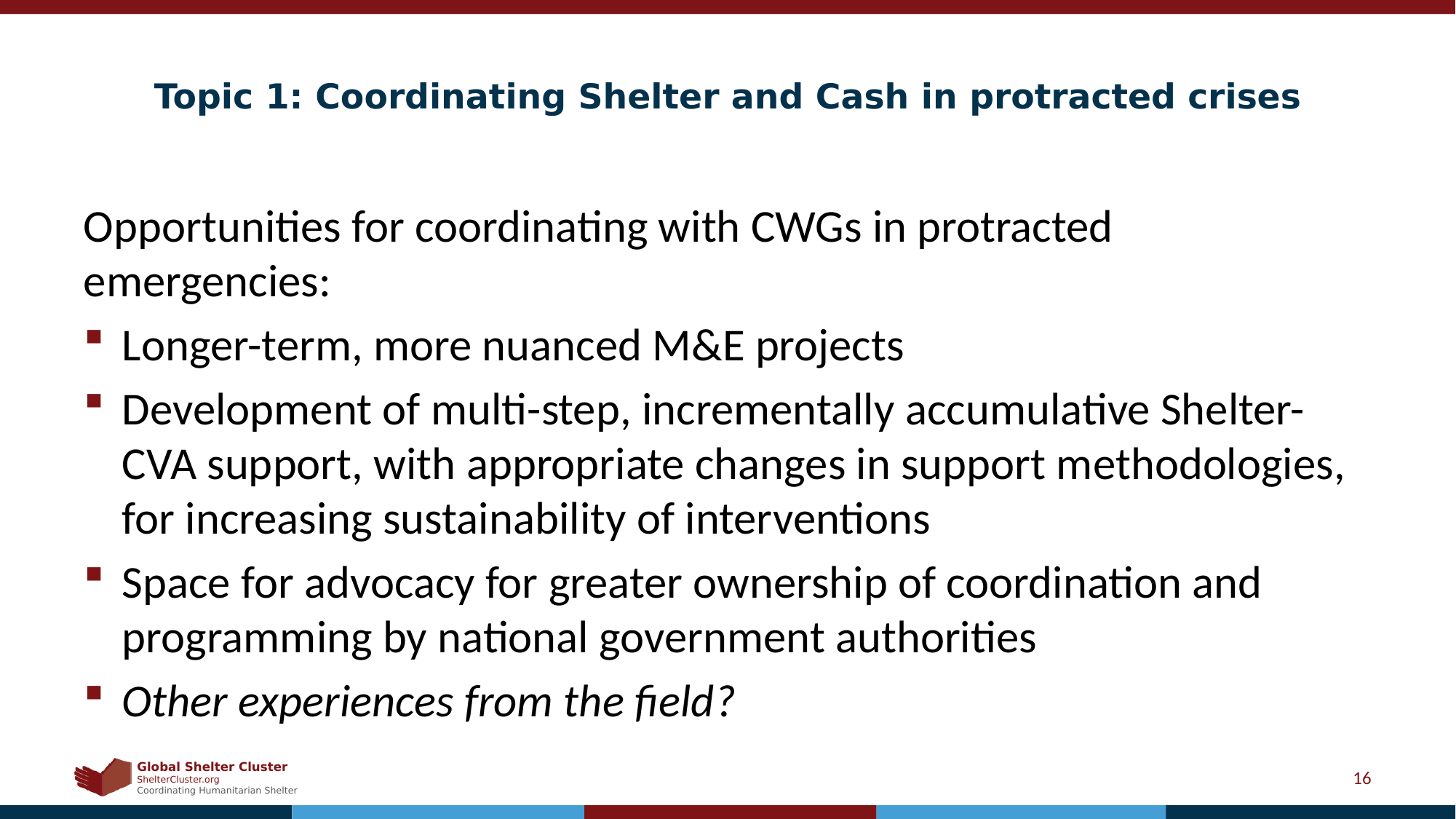

# Topic 1: Coordinating Shelter and Cash in protracted crises
Opportunities for coordinating with CWGs in protracted emergencies:
Longer-term, more nuanced M&E projects
Development of multi-step, incrementally accumulative Shelter-CVA support, with appropriate changes in support methodologies, for increasing sustainability of interventions
Space for advocacy for greater ownership of coordination and programming by national government authorities
Other experiences from the field?
16